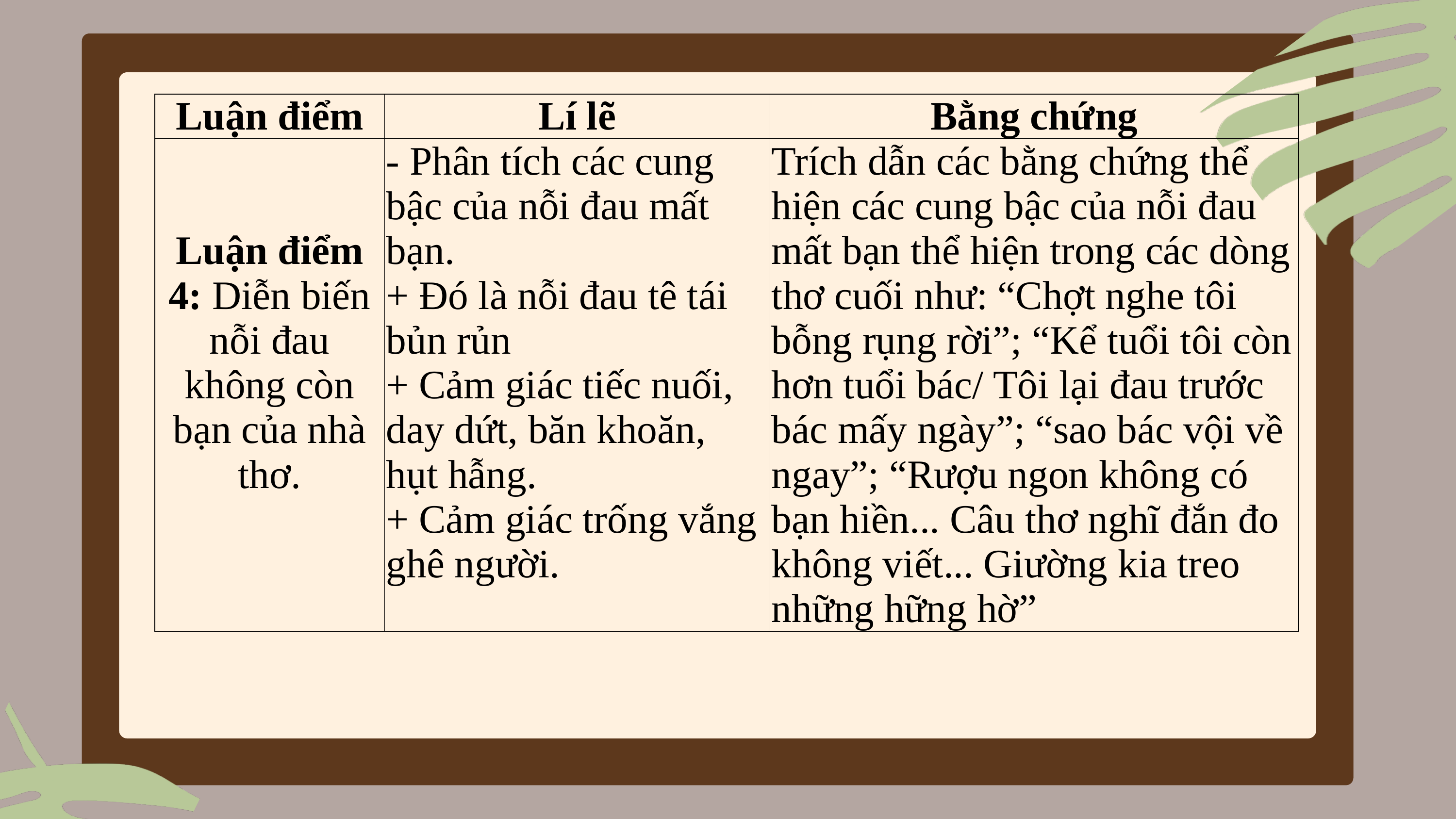

| Luận điểm | Lí lẽ | Bằng chứng |
| --- | --- | --- |
| Luận điểm 4: Diễn biến nỗi đau không còn bạn của nhà thơ. | - Phân tích các cung bậc của nỗi đau mất bạn. + Đó là nỗi đau tê tái bủn rủn + Cảm giác tiếc nuối, day dứt, băn khoăn, hụt hẫng. + Cảm giác trống vắng ghê người. | Trích dẫn các bằng chứng thể hiện các cung bậc của nỗi đau mất bạn thể hiện trong các dòng thơ cuối như: “Chợt nghe tôi bỗng rụng rời”; “Kể tuổi tôi còn hơn tuổi bác/ Tôi lại đau trước bác mấy ngày”; “sao bác vội về ngay”; “Rượu ngon không có bạn hiền... Câu thơ nghĩ đắn đo không viết... Giường kia treo những hững hờ” |